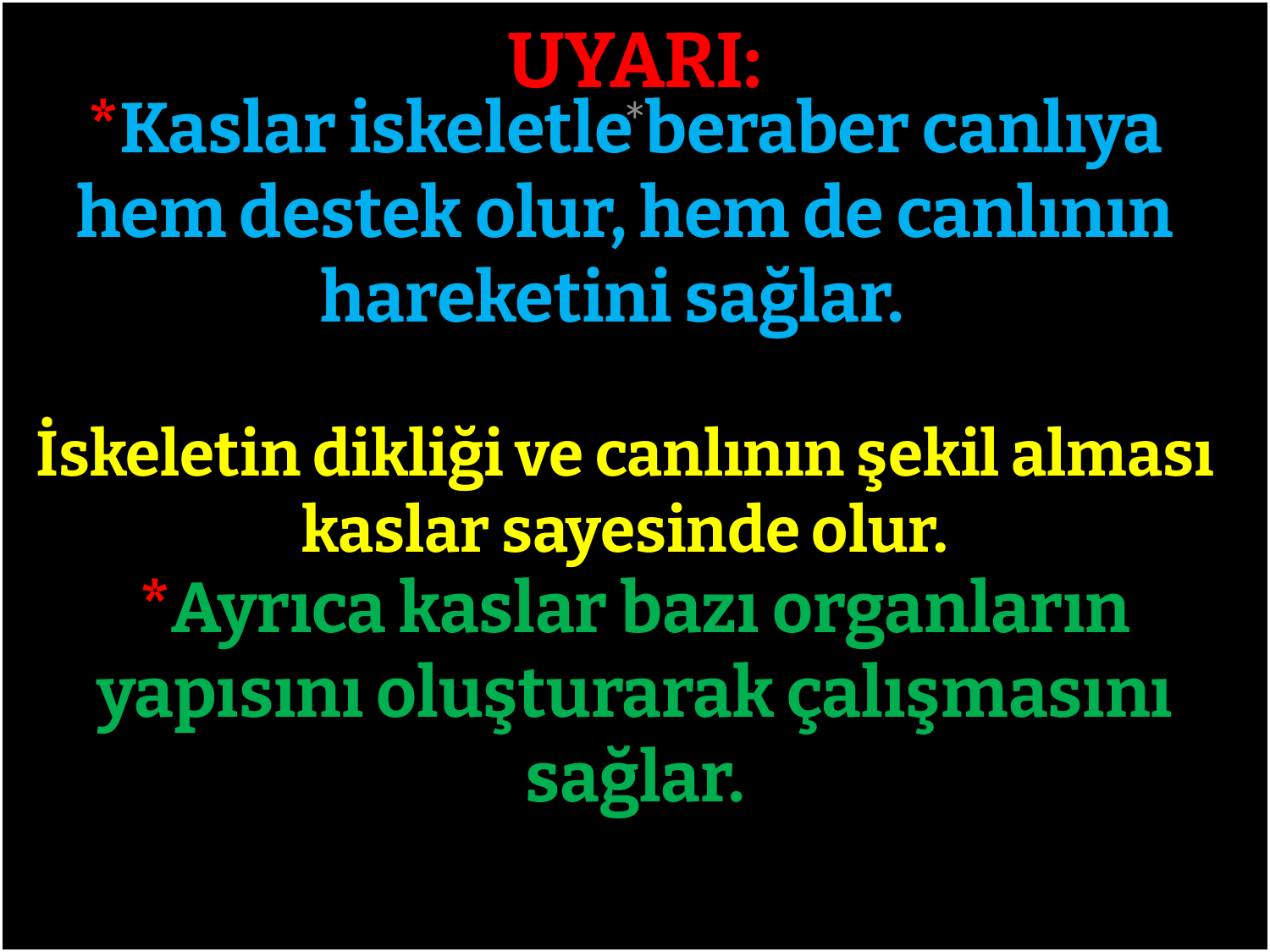

*
UYARI:
*Kaslar iskeletle beraber canlıya hem destek olur, hem de canlının hareketini sağlar.
#
İskeletin dikliği ve canlının şekil alması kaslar sayesinde olur.
*Ayrıca kaslar bazı organların yapısını oluşturarak çalışmasını sağlar.